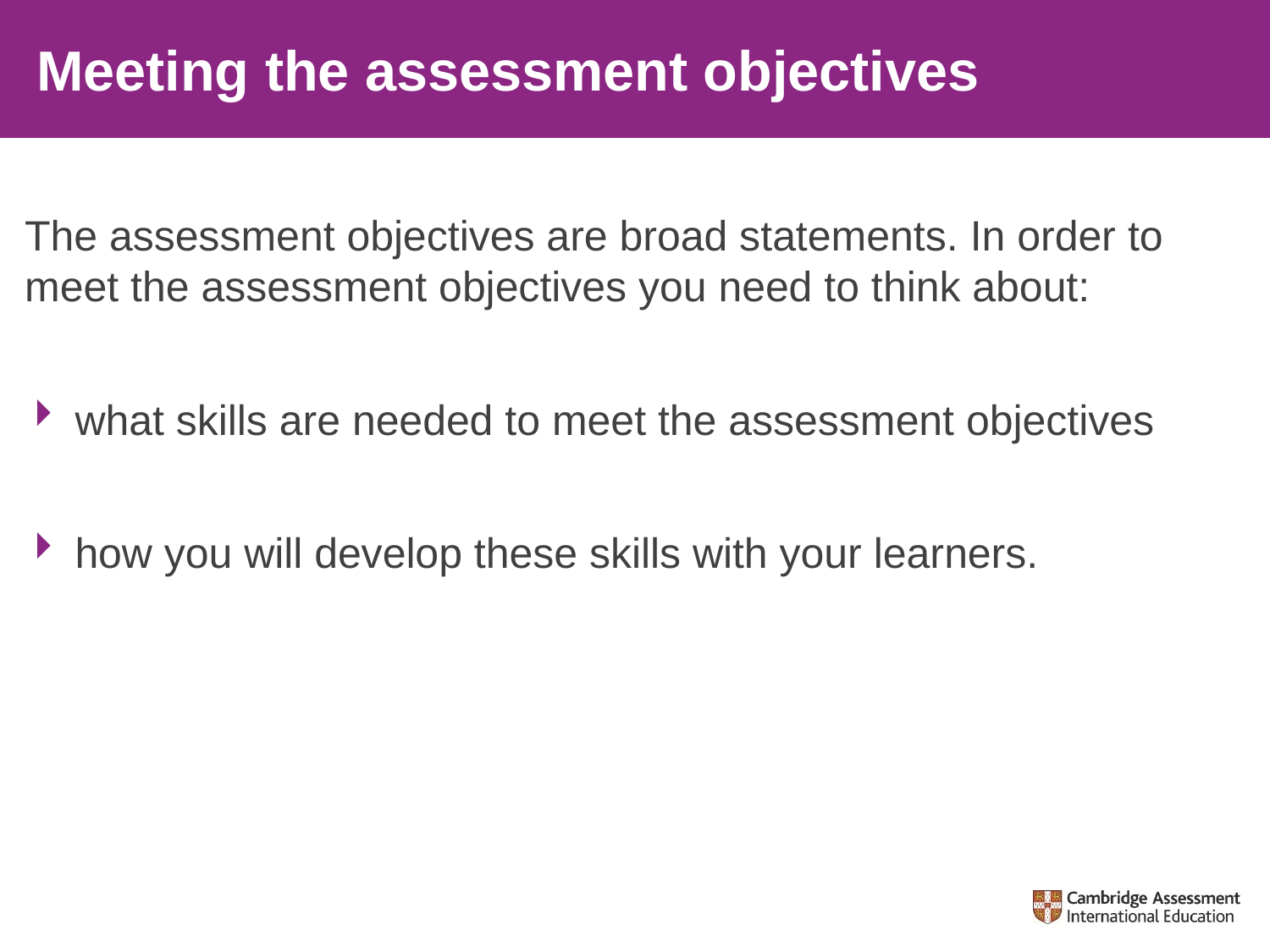

# Meeting the assessment objectives
The assessment objectives are broad statements. In order to meet the assessment objectives you need to think about:

what skills are needed to meet the assessment objectives

how you will develop these skills with your learners.